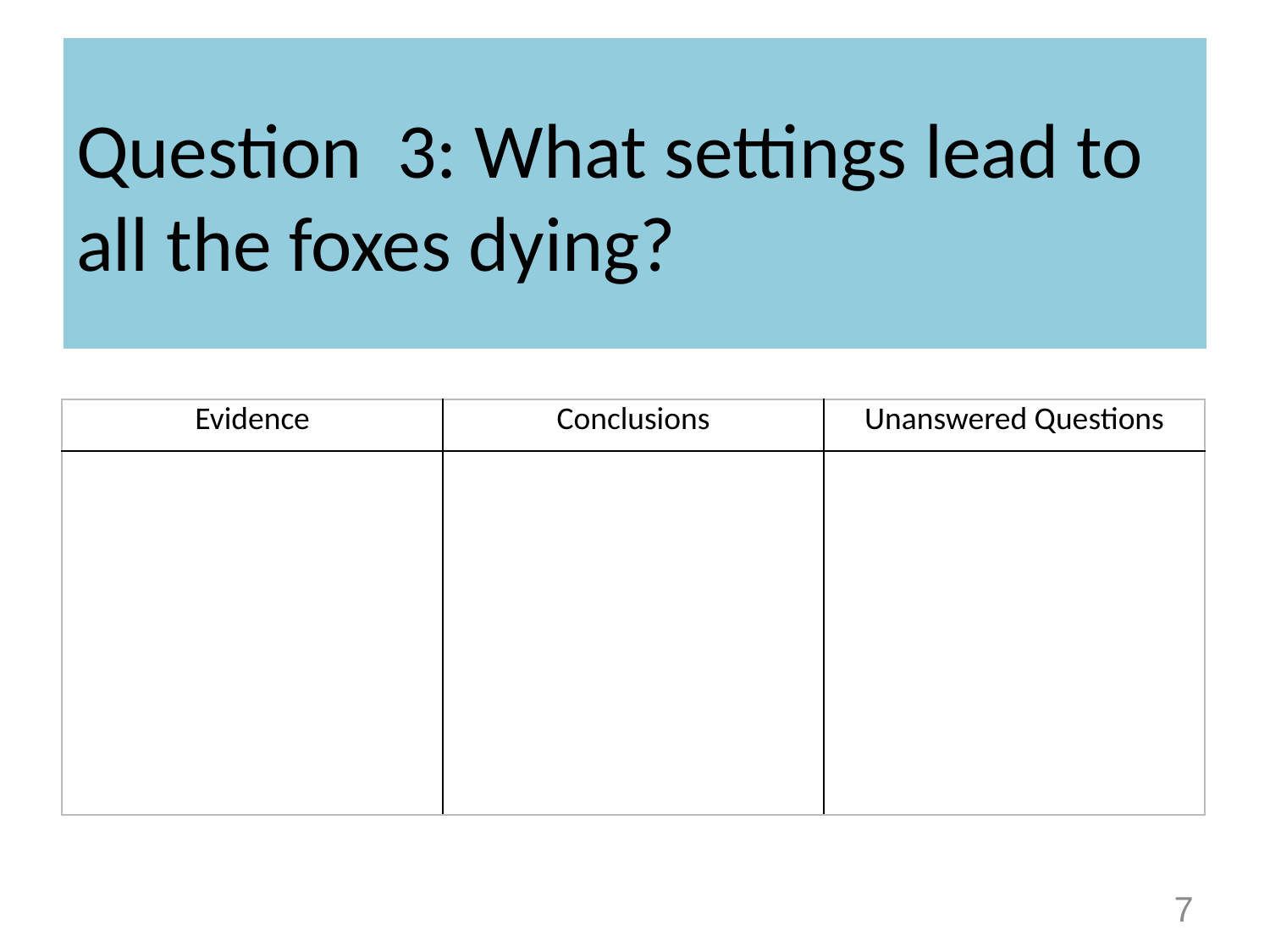

# Question  3: What settings lead to all the foxes dying?
| Evidence | Conclusions | Unanswered Questions |
| --- | --- | --- |
|  |  |  |
7